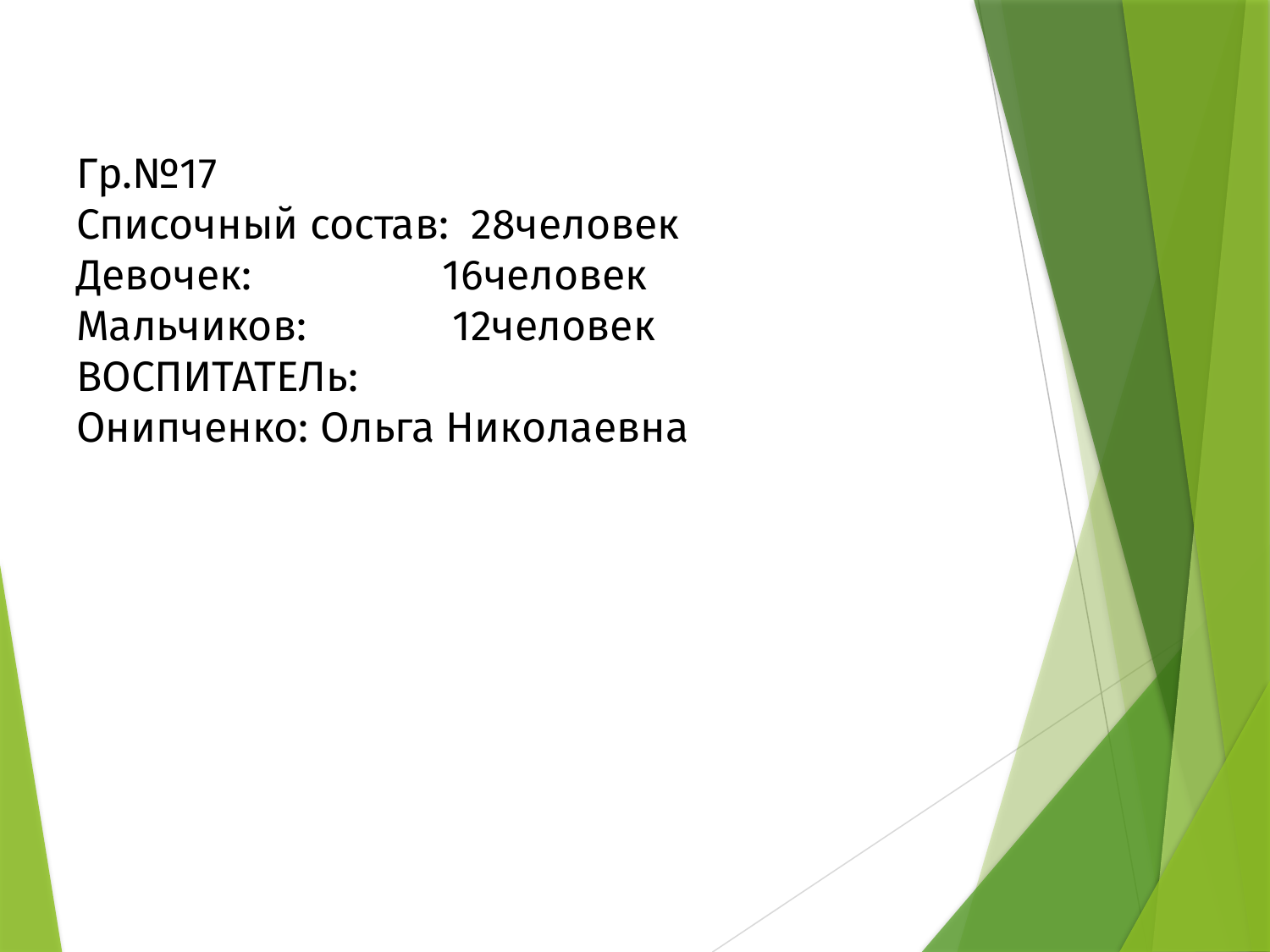

# Гр.№17 Списочный состав:  28человек Девочек:                 16человек Мальчиков:             12человек ВОСПИТАТЕЛь: Онипченко: Ольга Николаевна